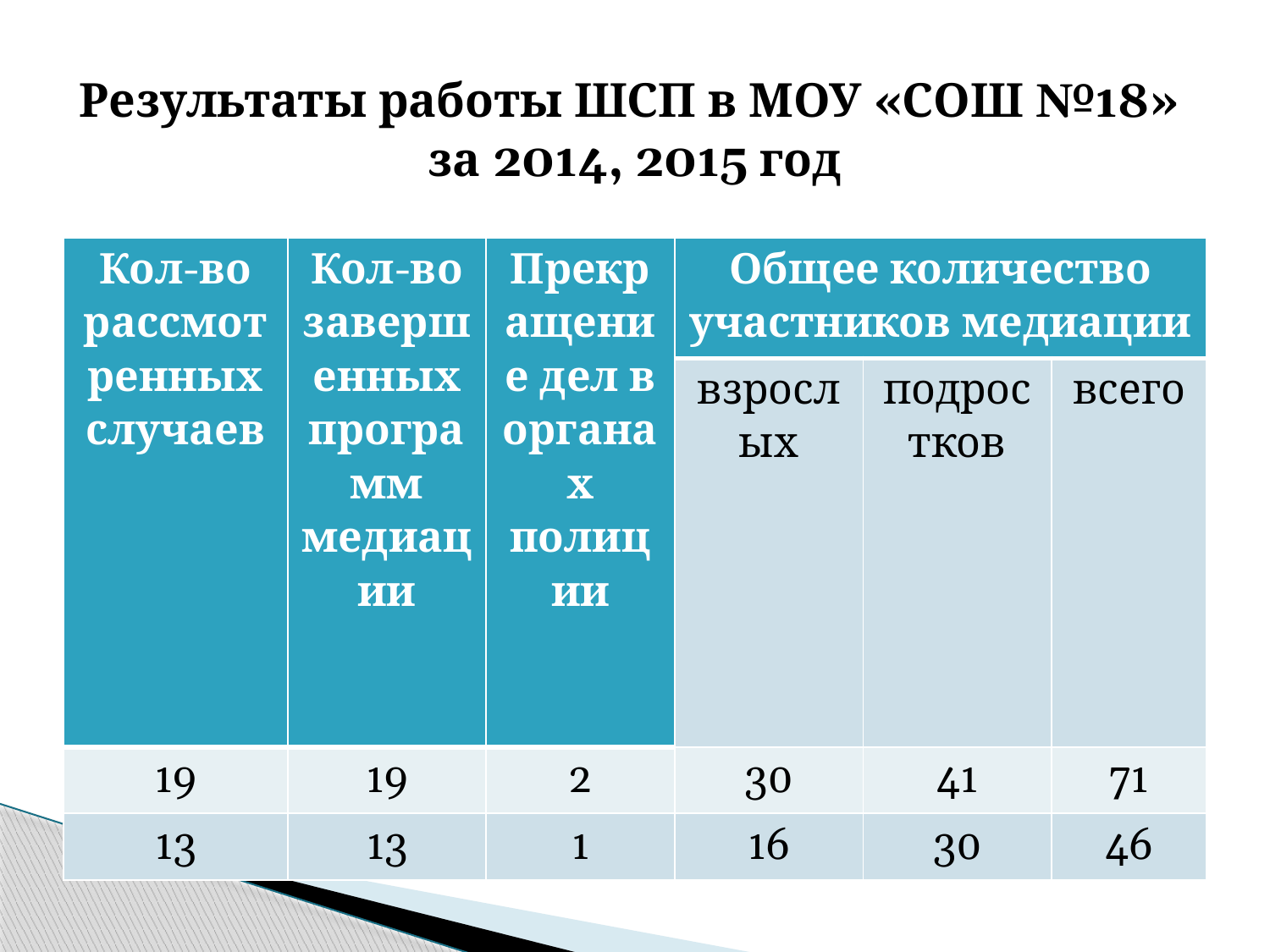

# Результаты работы ШСП в МОУ «СОШ №18» за 2014, 2015 год
| Кол-во рассмотренных случаев | Кол-во завершенных программ медиации | Прекращение дел в органах полиции | Общее количество участников медиации |  |  |
| --- | --- | --- | --- | --- | --- |
|  |  |  | взрослых | подростков | всего |
| 19 | 19 | 2 | 30 | 41 | 71 |
| 13 | 13 | 1 | 16 | 30 | 46 |